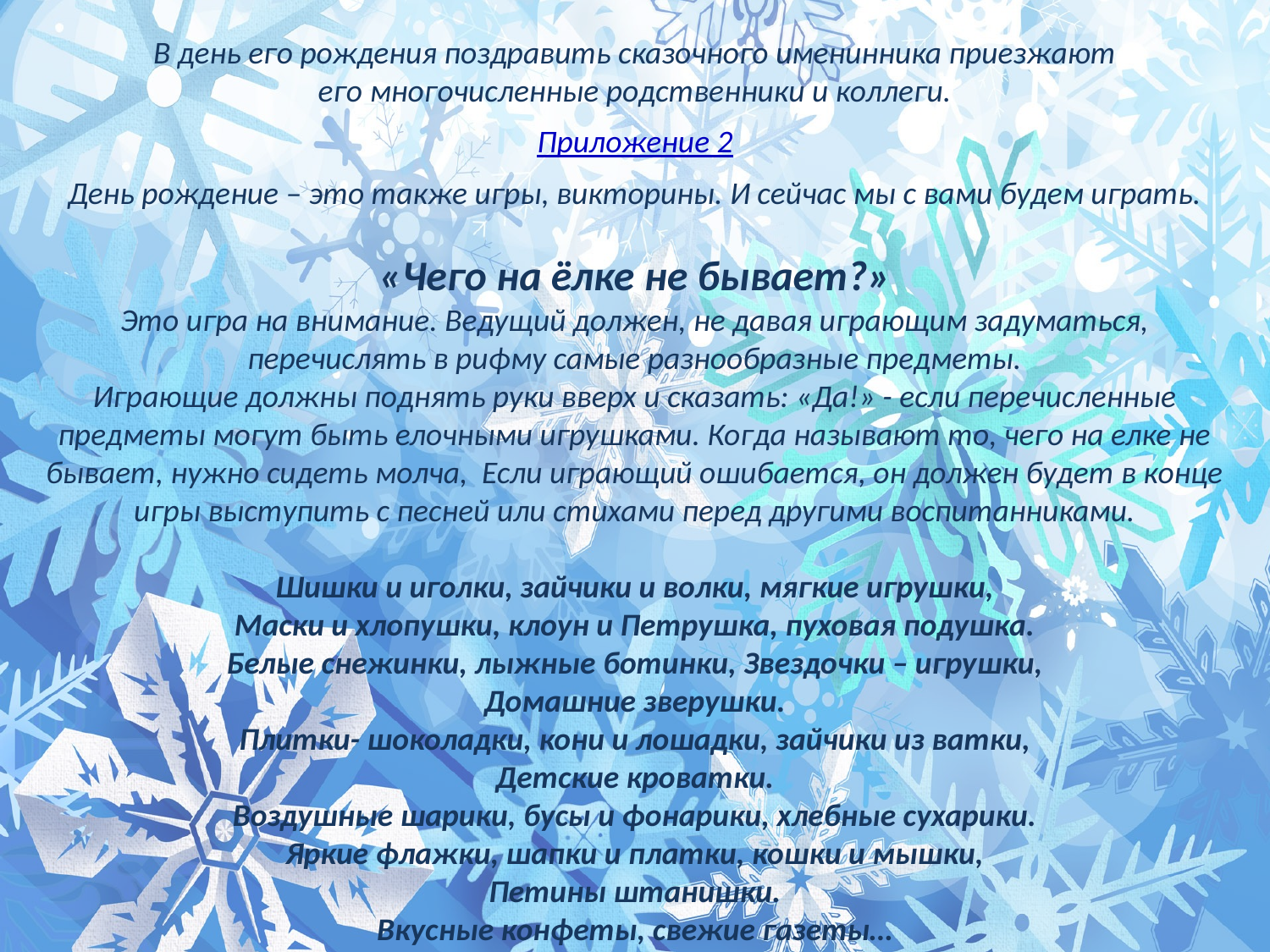

В день его рождения поздравить сказочного именинника приезжают его многочисленные родственники и коллеги.

Приложение 2
День рождение – это также игры, викторины. И сейчас мы с вами будем играть.

«Чего на ёлке не бывает?»
Это игра на внимание. Ведущий должен, не давая играющим задуматься, перечислять в рифму самые разнообразные предметы.
Играющие должны поднять руки вверх и сказать: «Да!» - если перечисленные предметы могут быть елочными игрушками. Когда называют то, чего на елке не бывает, нужно сидеть молча,  Если играющий ошибается, он должен будет в конце игры выступить с песней или стихами перед другими воспитанниками.

Шишки и иголки, зайчики и волки, мягкие игрушки,
Маски и хлопушки, клоун и Петрушка, пуховая подушка.
Белые снежинки, лыжные ботинки, Звездочки – игрушки,
Домашние зверушки.
Плитки- шоколадки, кони и лошадки, зайчики из ватки,
Детские кроватки.
Воздушные шарики, бусы и фонарики, хлебные сухарики.
Яркие флажки, шапки и платки, кошки и мышки,
Петины штанишки.
Вкусные конфеты, свежие газеты…